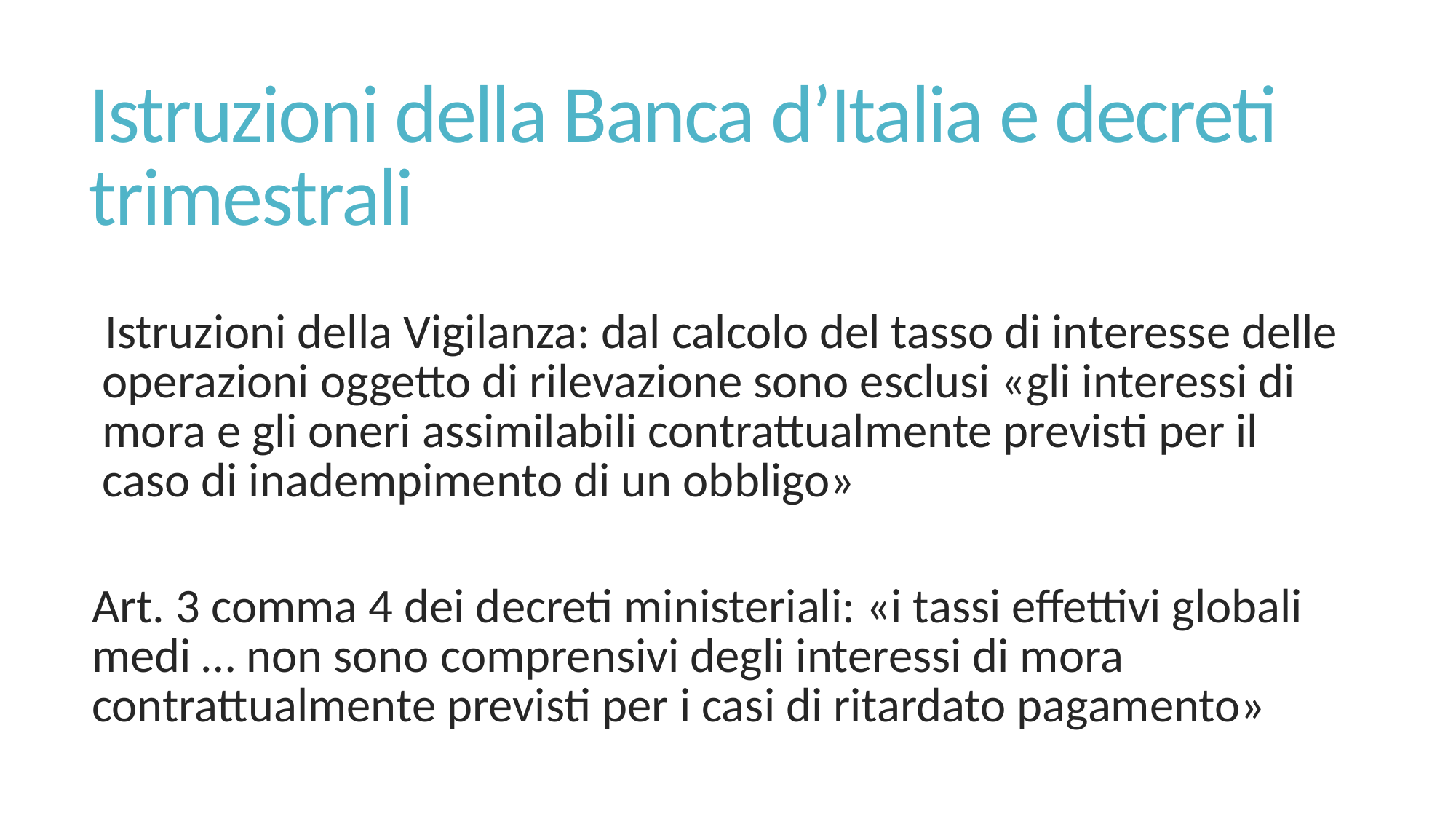

# Istruzioni della Banca d’Italia e decreti trimestrali

Istruzioni della Vigilanza: dal calcolo del tasso di interesse delle operazioni oggetto di rilevazione sono esclusi «gli interessi di mora e gli oneri assimilabili contrattualmente previsti per il caso di inadempimento di un obbligo»

Art. 3 comma 4 dei decreti ministeriali: «i tassi effettivi globali medi … non sono comprensivi degli interessi di mora contrattualmente previsti per i casi di ritardato pagamento»